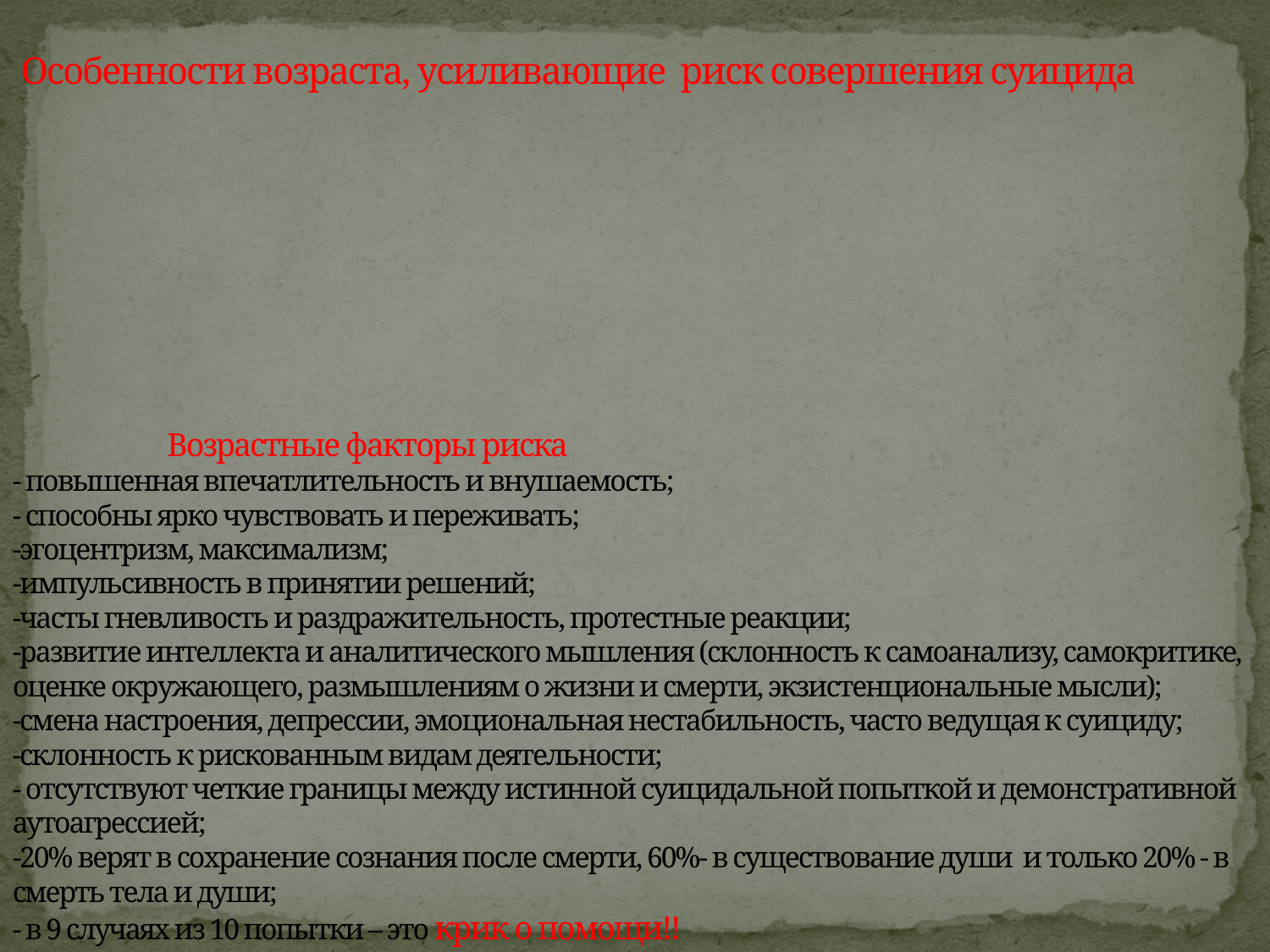

# Особенности возраста, усиливающие  риск совершения суицида Возрастные факторы риска - повышенная впечатлительность и внушаемость; - способны ярко чувствовать и переживать; -эгоцентризм, максимализм; -импульсивность в принятии решений; -часты гневливость и раздражительность, протестные реакции; -развитие интеллекта и аналитического мышления (склонность к самоанализу, самокритике, оценке окружающего, размышлениям о жизни и смерти, экзистенциональные мысли); -смена настроения, депрессии, эмоциональная нестабильность, часто ведущая к суициду; -склонность к рискованным видам деятельности; - отсутствуют четкие границы между истинной суицидальной попыткой и демонстративной аутоагрессией; -20% верят в сохранение сознания после смерти, 60%- в существование души  и только 20% - в смерть тела и души; - в 9 случаях из 10 попытки – это крик о помощи!!